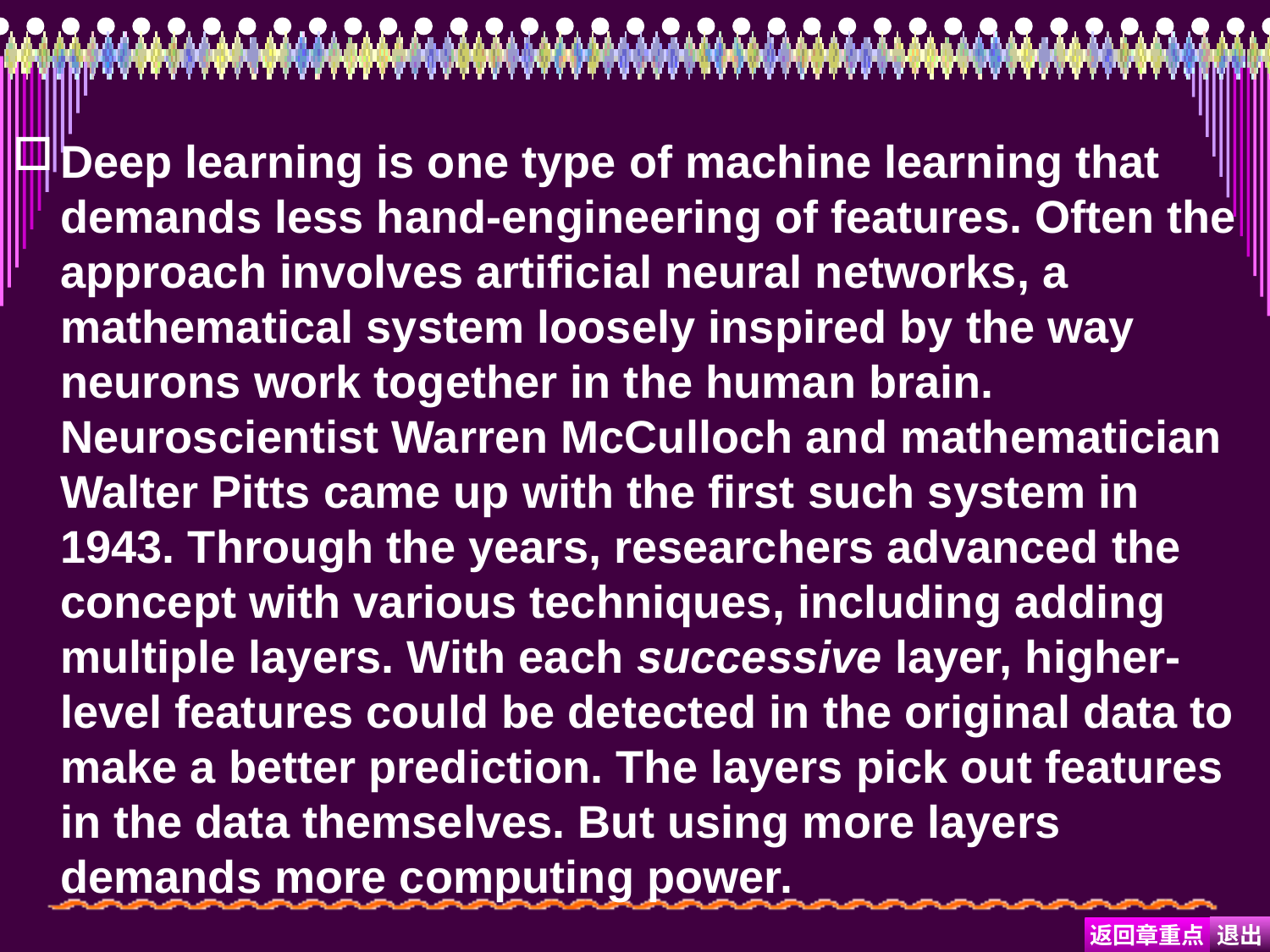

#
Deep learning is one type of machine learning that demands less hand-engineering of features. Often the approach involves artificial neural networks, a mathematical system loosely inspired by the way neurons work together in the human brain. Neuroscientist Warren McCulloch and mathematician Walter Pitts came up with the first such system in 1943. Through the years, researchers advanced the concept with various techniques, including adding multiple layers. With each successive layer, higher-level features could be detected in the original data to make a better prediction. The layers pick out features in the data themselves. But using more layers demands more computing power.